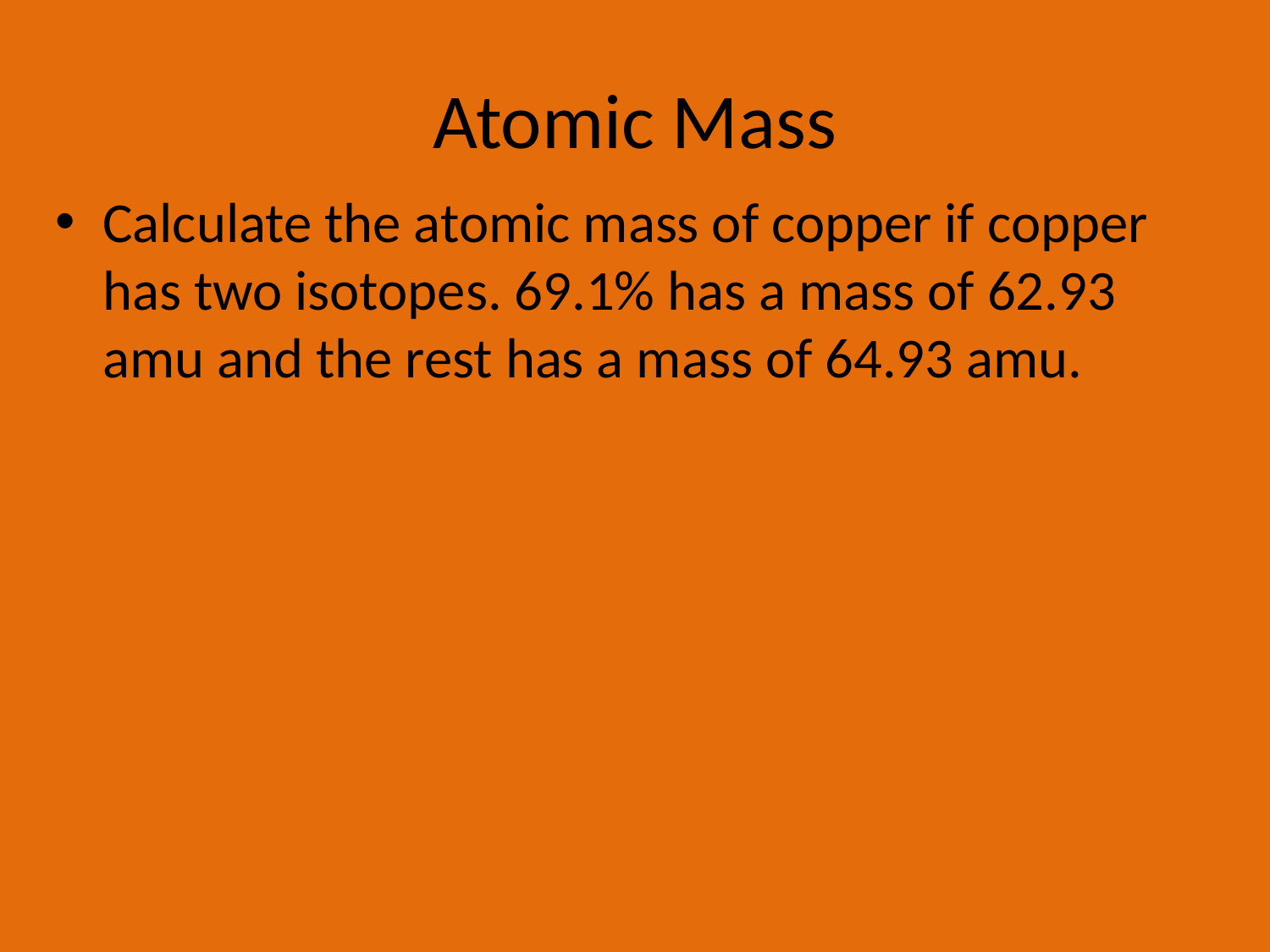

# Atomic Mass
Calculate the atomic mass of copper if copper has two isotopes. 69.1% has a mass of 62.93 amu and the rest has a mass of 64.93 amu.